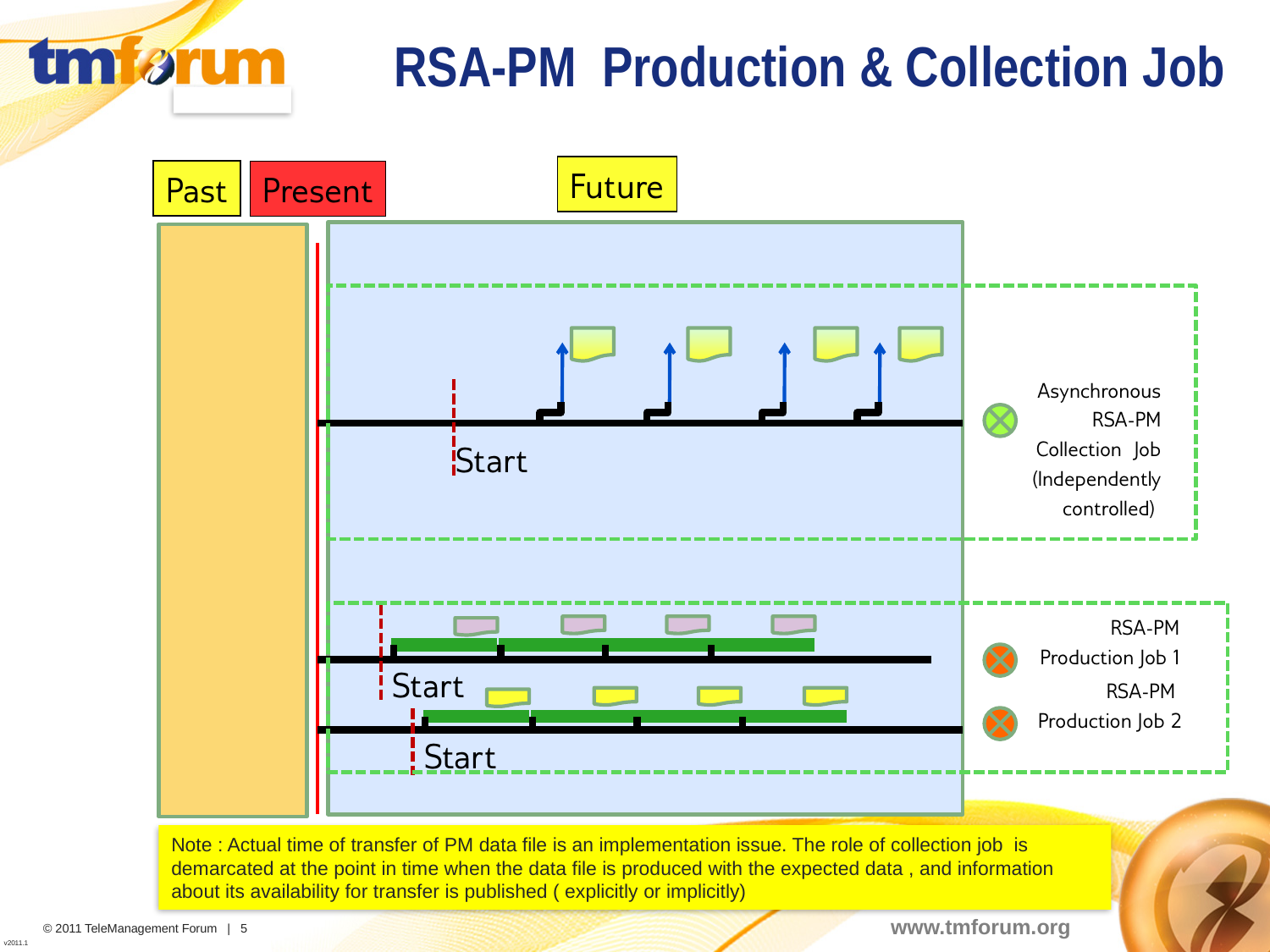

# RSA-PM  Production & Collection Job
Future
Past
Present

Asynchronous
RSA-PM
Collection  Job
(Independently
  controlled)

Start

 RSA-PM
Production Job 1

Start
RSA-PM
Production Job 2

Start
Note : Actual time of transfer of PM data file is an implementation issue. The role of collection job  is demarcated at the point in time when the data file is produced with the expected data , and information about its availability for transfer is published ( explicitly or implicitly)